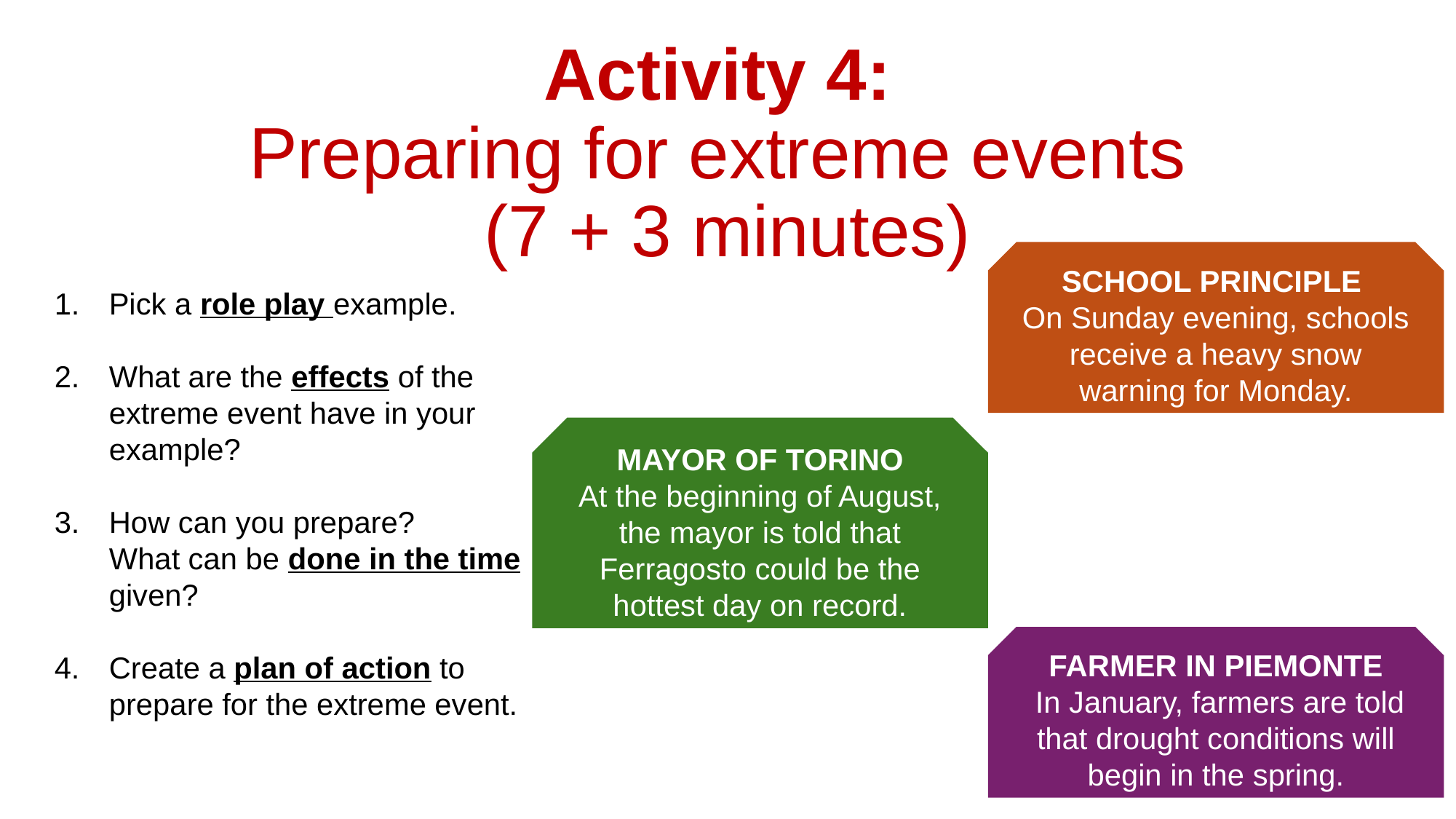

Activity 4:
Preparing for extreme events
(7 + 3 minutes)
SCHOOL PRINCIPLE
On Sunday evening, schools receive a heavy snow warning for Monday.
Pick a role play example.

What are the effects of the extreme event have in your example?

How can you prepare?
What can be done in the time given?

Create a plan of action to prepare for the extreme event.

MAYOR OF TORINO
At the beginning of August, the mayor is told that Ferragosto could be the hottest day on record.
FARMER IN PIEMONTE
 In January, farmers are told that drought conditions will begin in the spring.